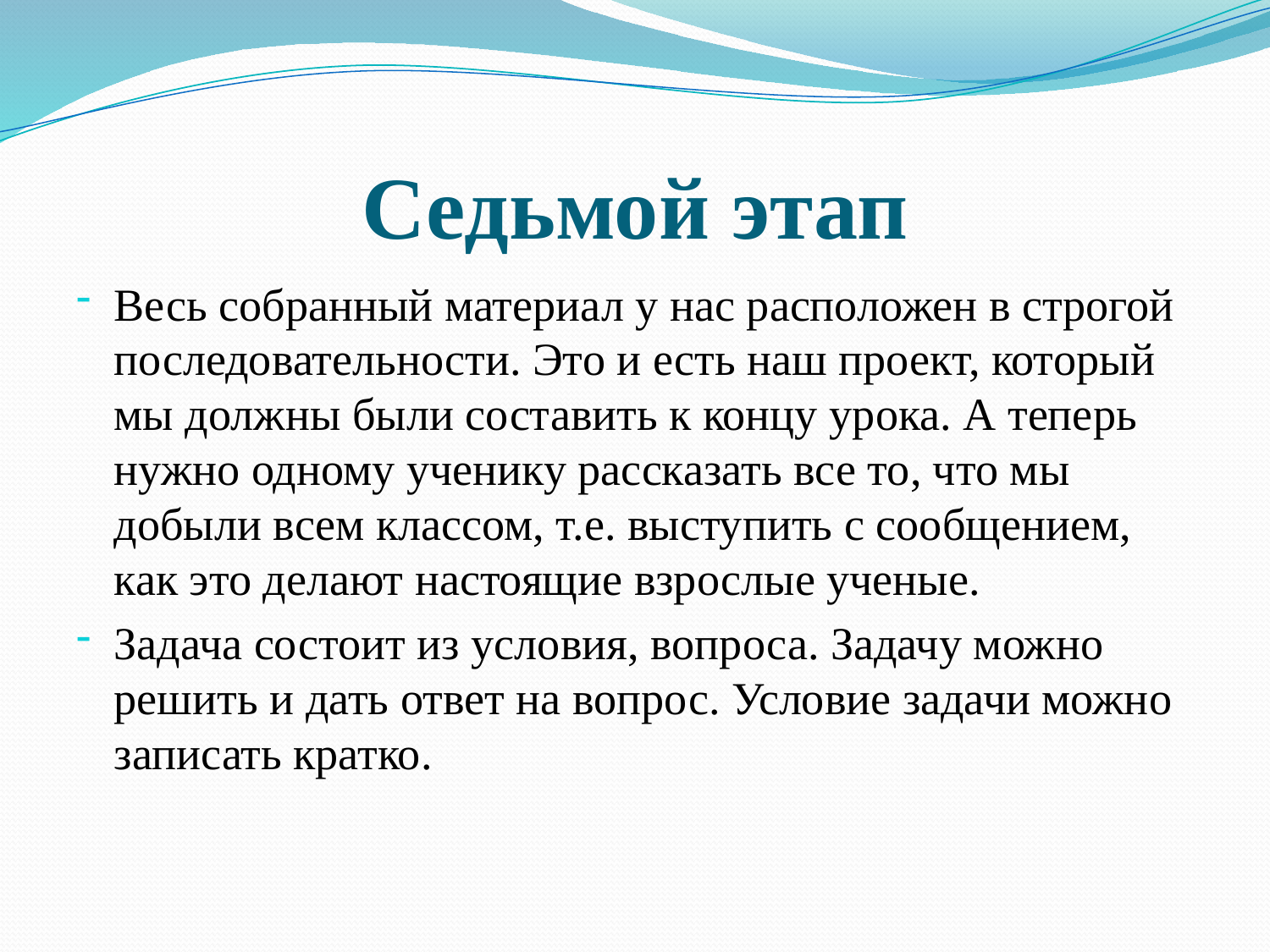

# Седьмой этап
Весь собранный материал у нас расположен в строгой последовательности. Это и есть наш проект, который мы должны были составить к концу урока. А теперь нужно одному ученику рассказать все то, что мы добыли всем классом, т.е. выступить с сообщением, как это делают настоящие взрослые ученые.
Задача состоит из условия, вопроса. Задачу можно решить и дать ответ на вопрос. Условие задачи можно записать кратко.